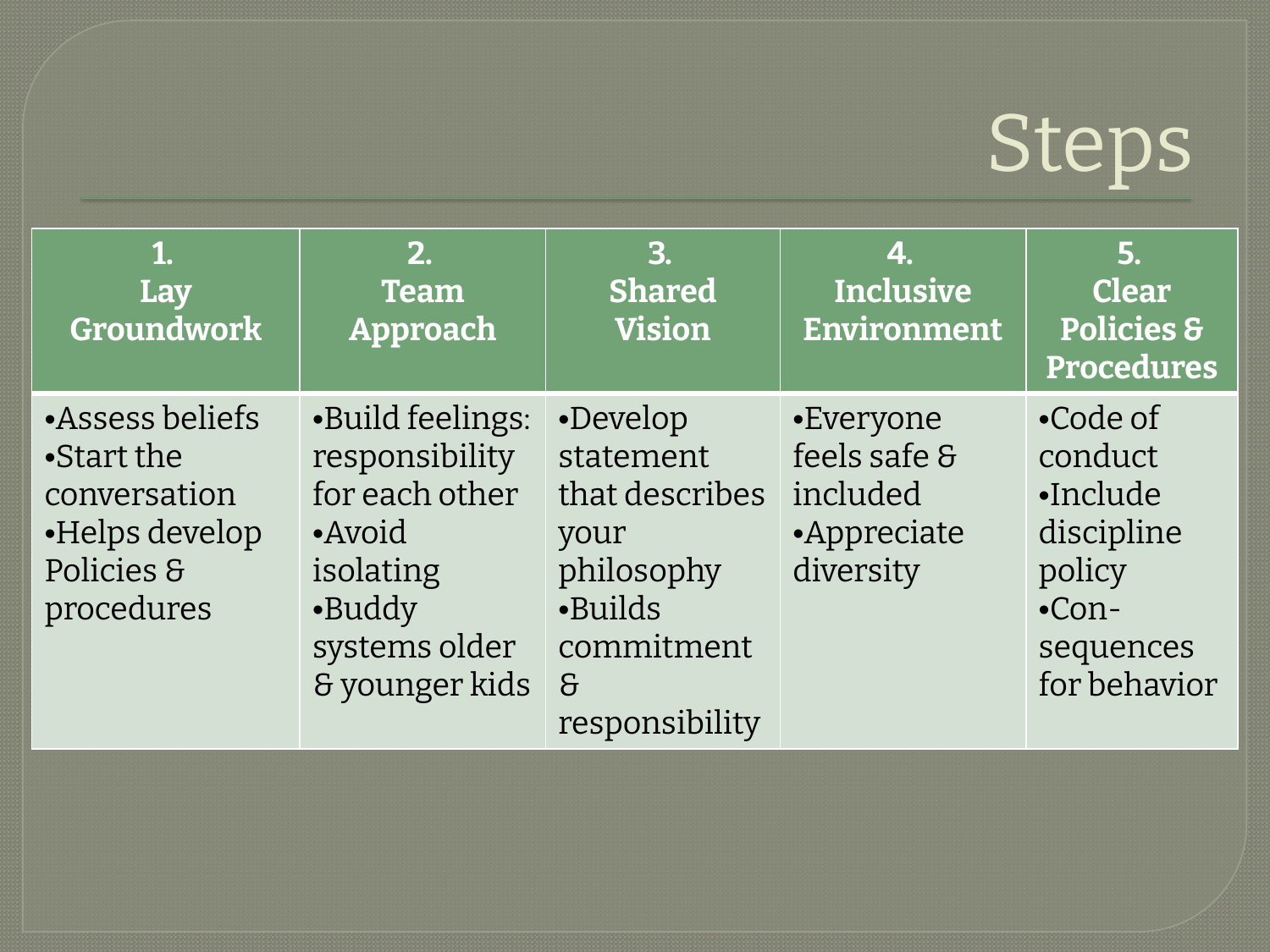

# Steps
| 1. Lay Groundwork | 2. Team Approach | 3. Shared Vision | 4. Inclusive Environment | 5. Clear Policies & Procedures |
| --- | --- | --- | --- | --- |
| Assess beliefs Start the conversation Helps develop Policies & procedures | Build feelings: responsibility for each other Avoid isolating Buddy systems older & younger kids | Develop statement that describes your philosophy Builds commitment & responsibility | Everyone feels safe & included Appreciate diversity | Code of conduct Include discipline policy Con-sequences for behavior |